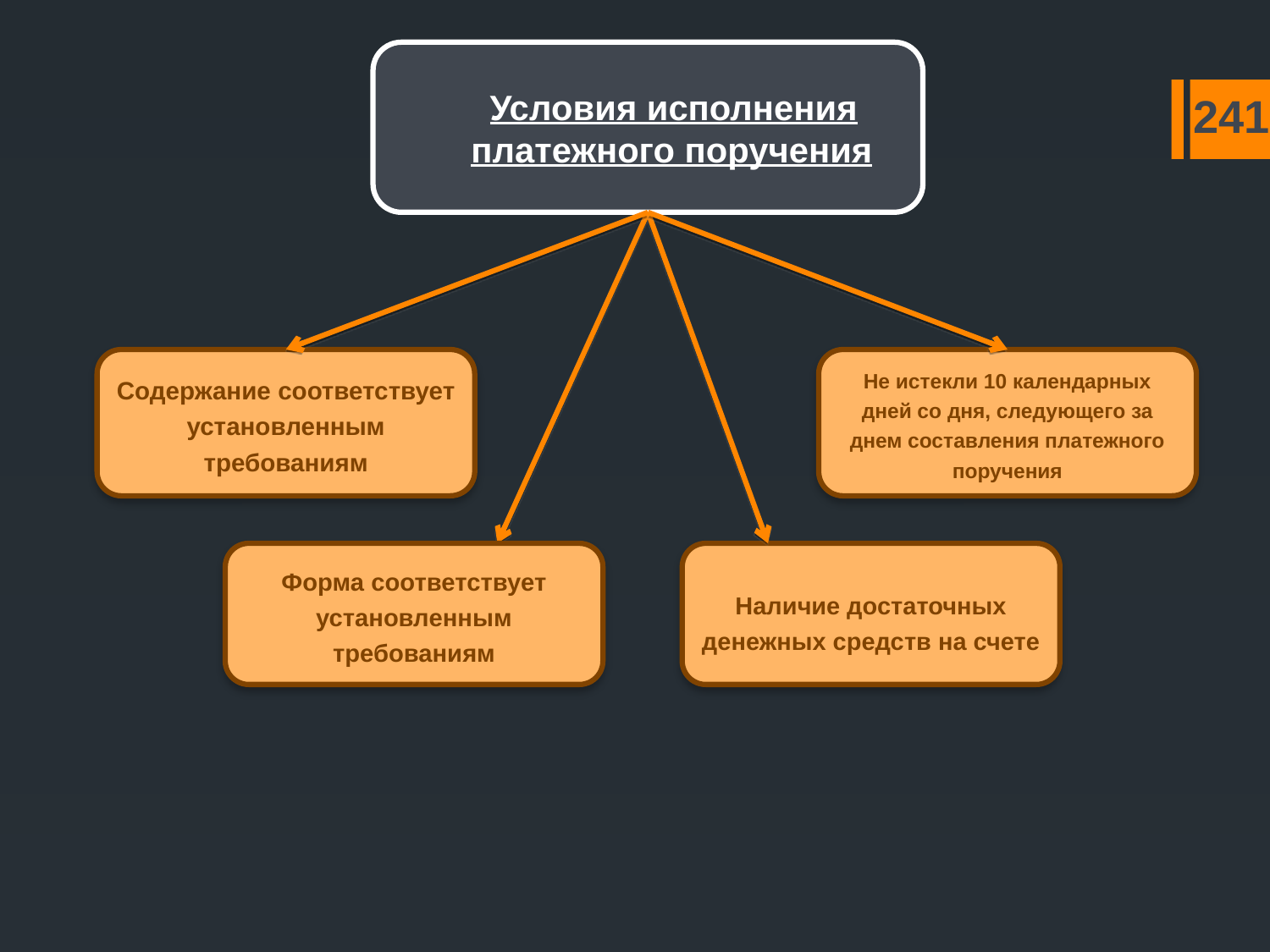

Условия исполнения платежного поручения

241
Не истекли 10 календарных дней со дня, следующего за днем составления платежного поручения
Содержание соответствует установленным требованиям
Форма соответствует установленным требованиям

Наличие достаточных денежных средств на счете